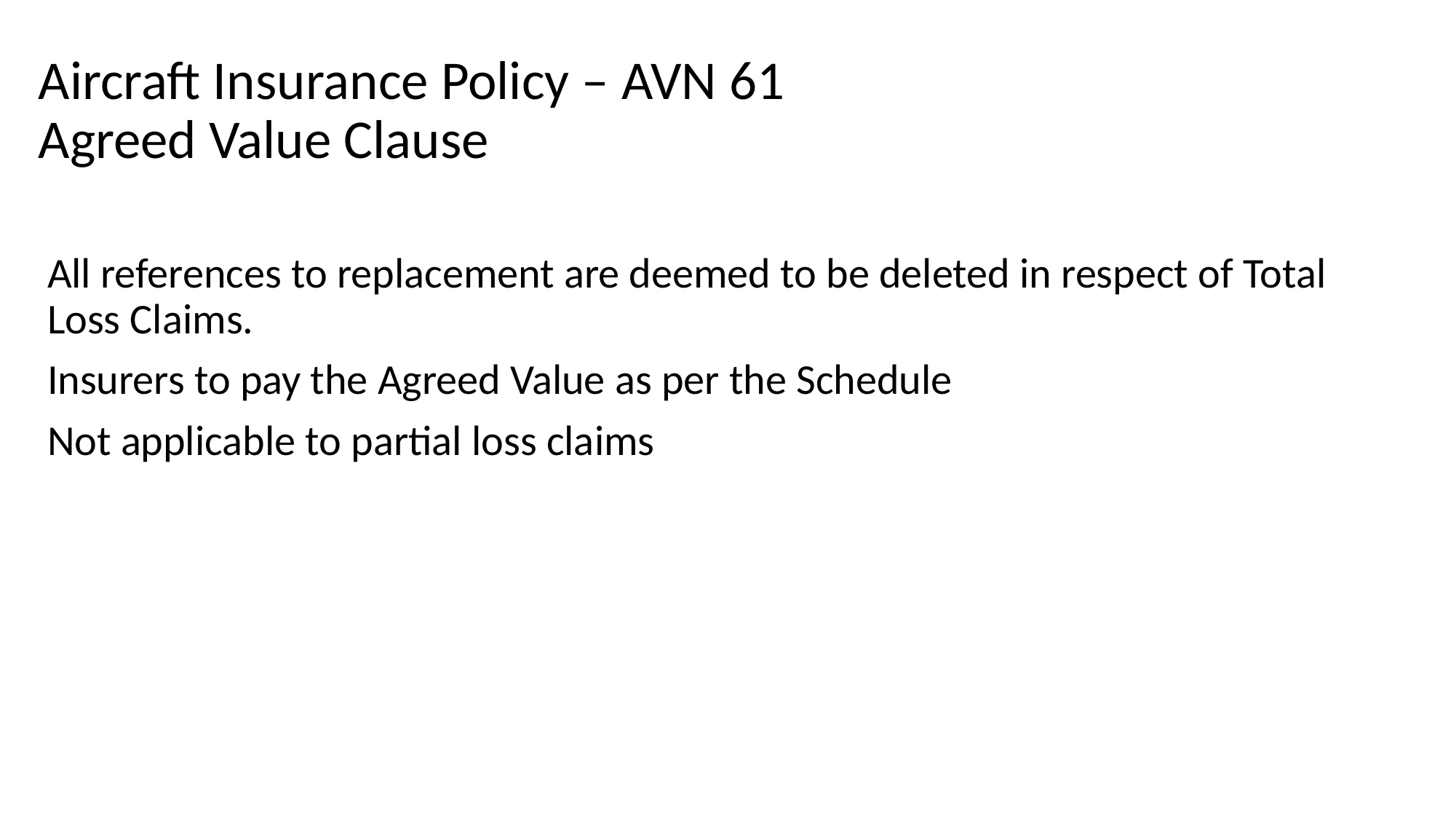

# Aircraft Insurance Policy – AVN 61 Agreed Value Clause
All references to replacement are deemed to be deleted in respect of Total Loss Claims.
Insurers to pay the Agreed Value as per the Schedule
Not applicable to partial loss claims